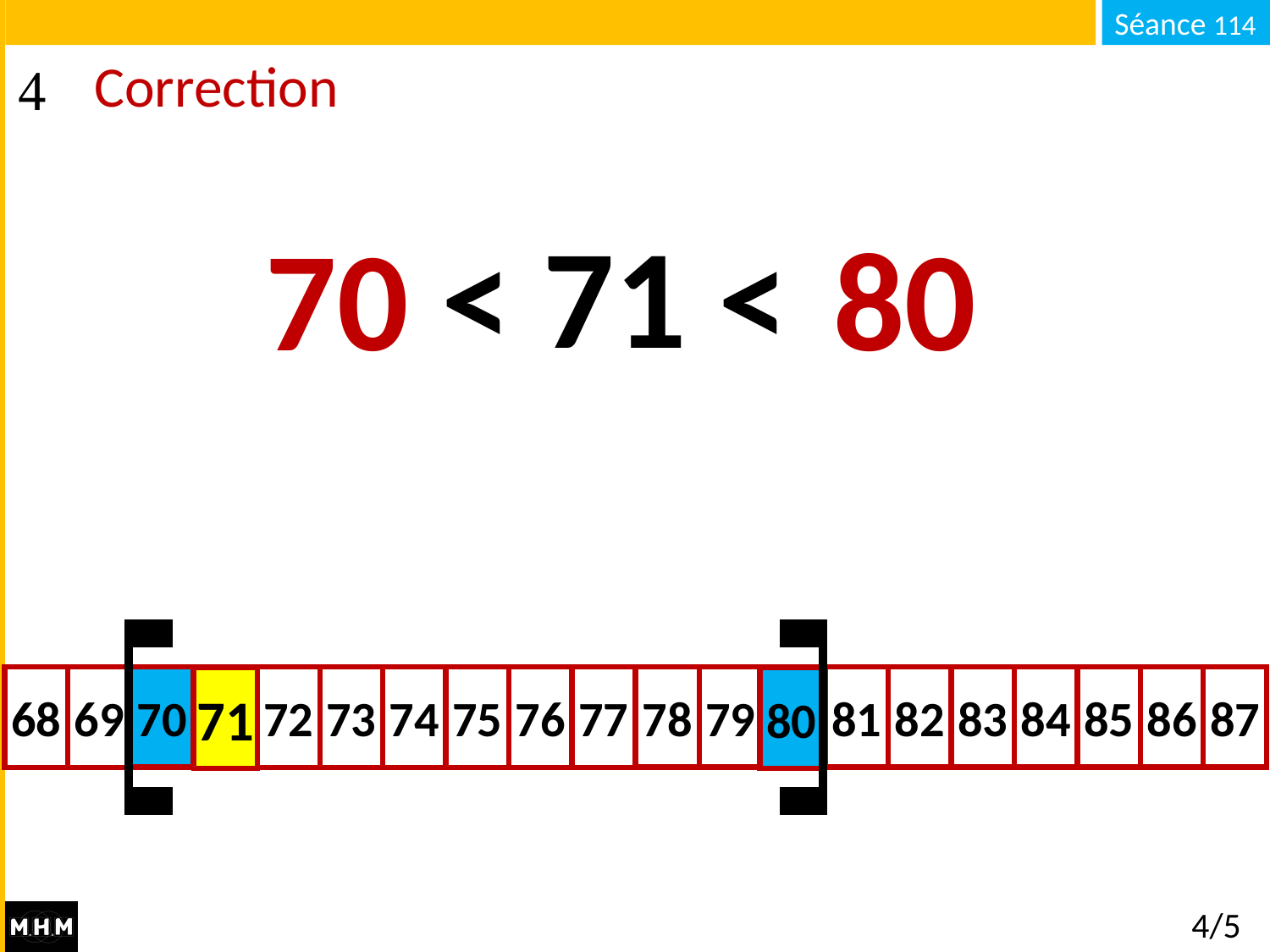

# Correction
… < 71 < …
70
80

70
81
78
80
82
83
84
85
86
87
79
68
70
71
72
73
74
75
76
77
69
71
80
4/5